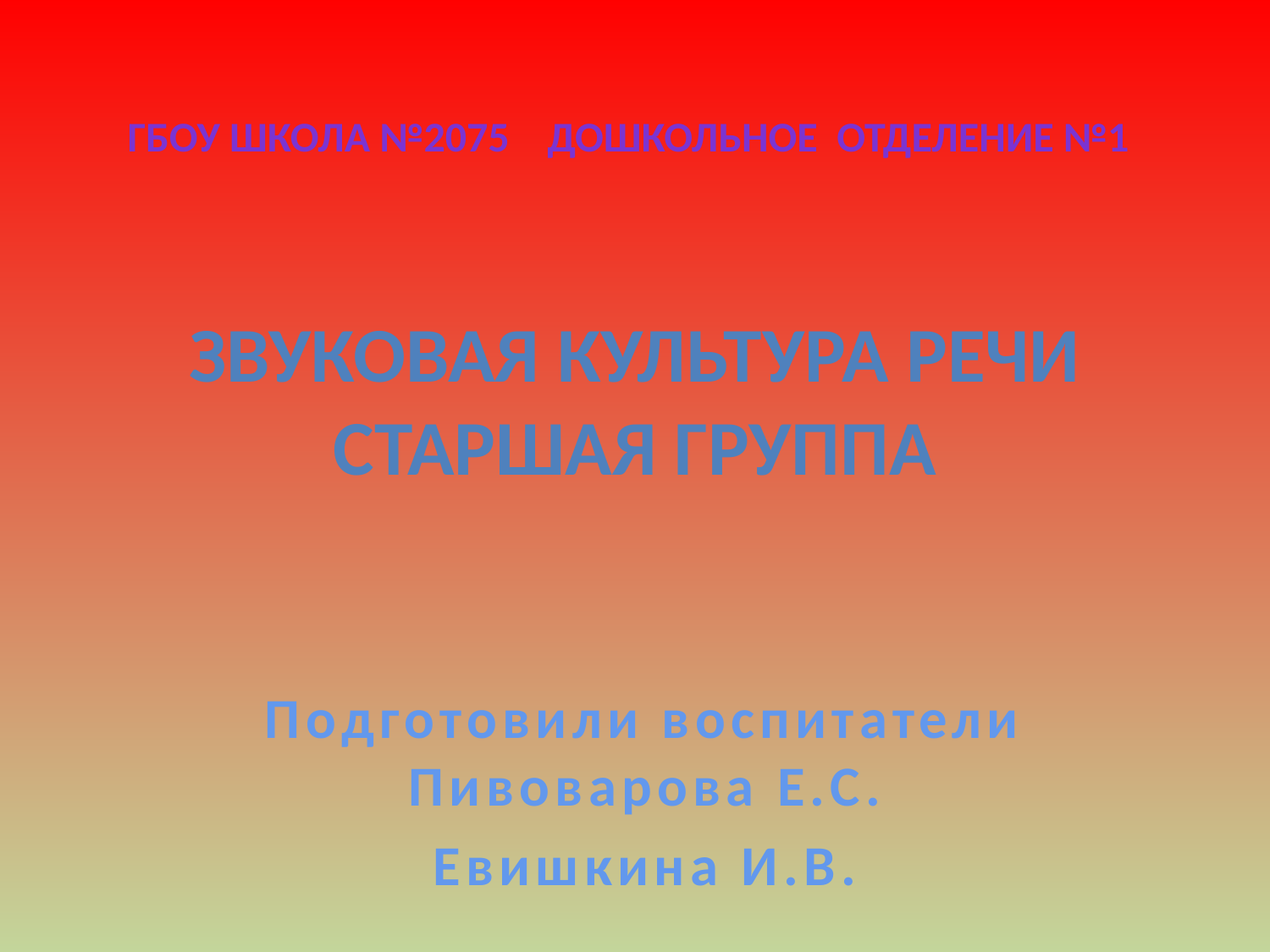

Гбоу школа №2075    дошкольное  отделение №1
# Звуковая культура речи старшая группа
Подготовили воспитатели Пивоварова Е.С.
Евишкина И.В.